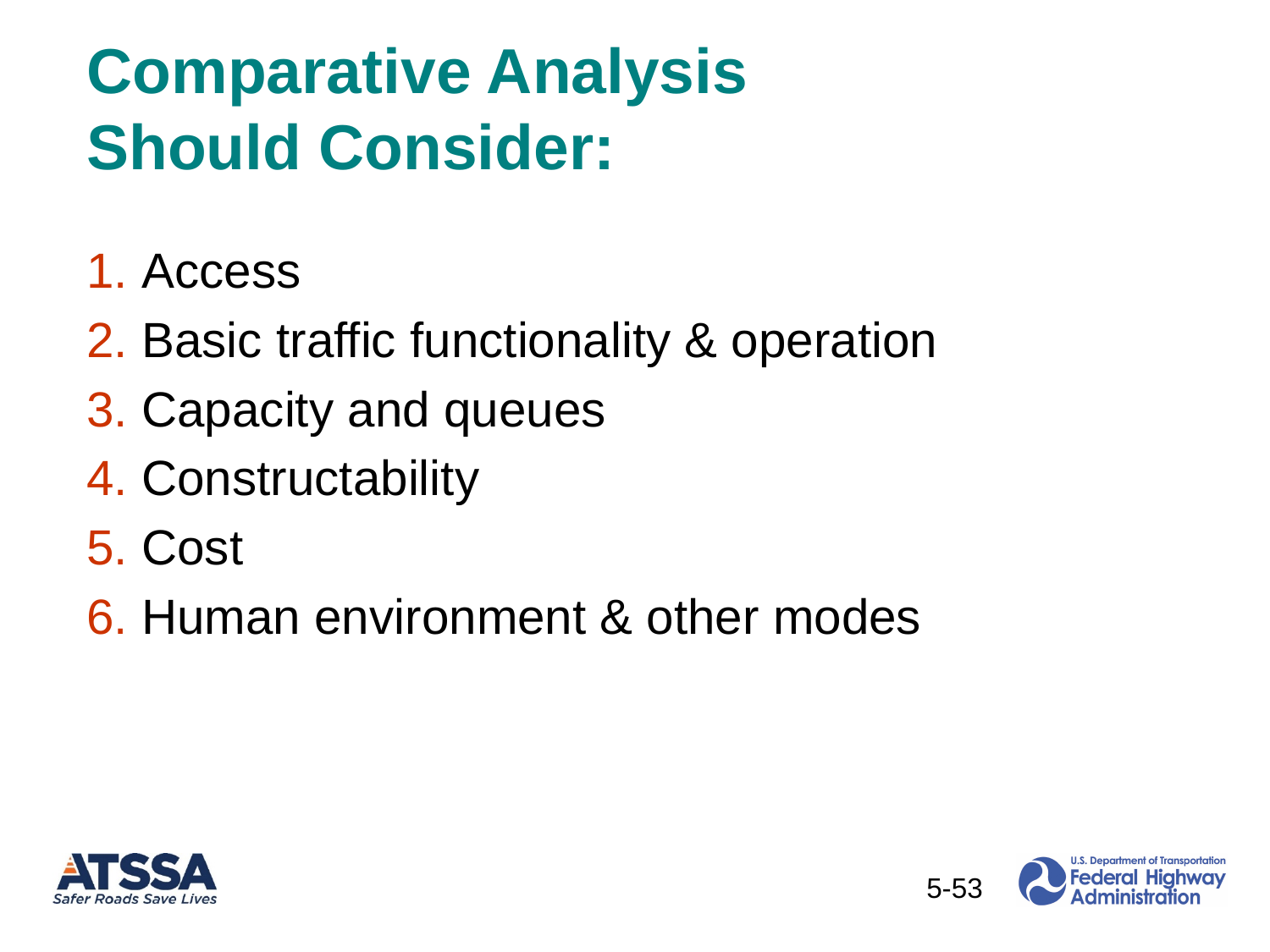

# Comparative Analysis Should Consider:
Access
Basic traffic functionality & operation
Capacity and queues
Constructability
Cost
Human environment & other modes